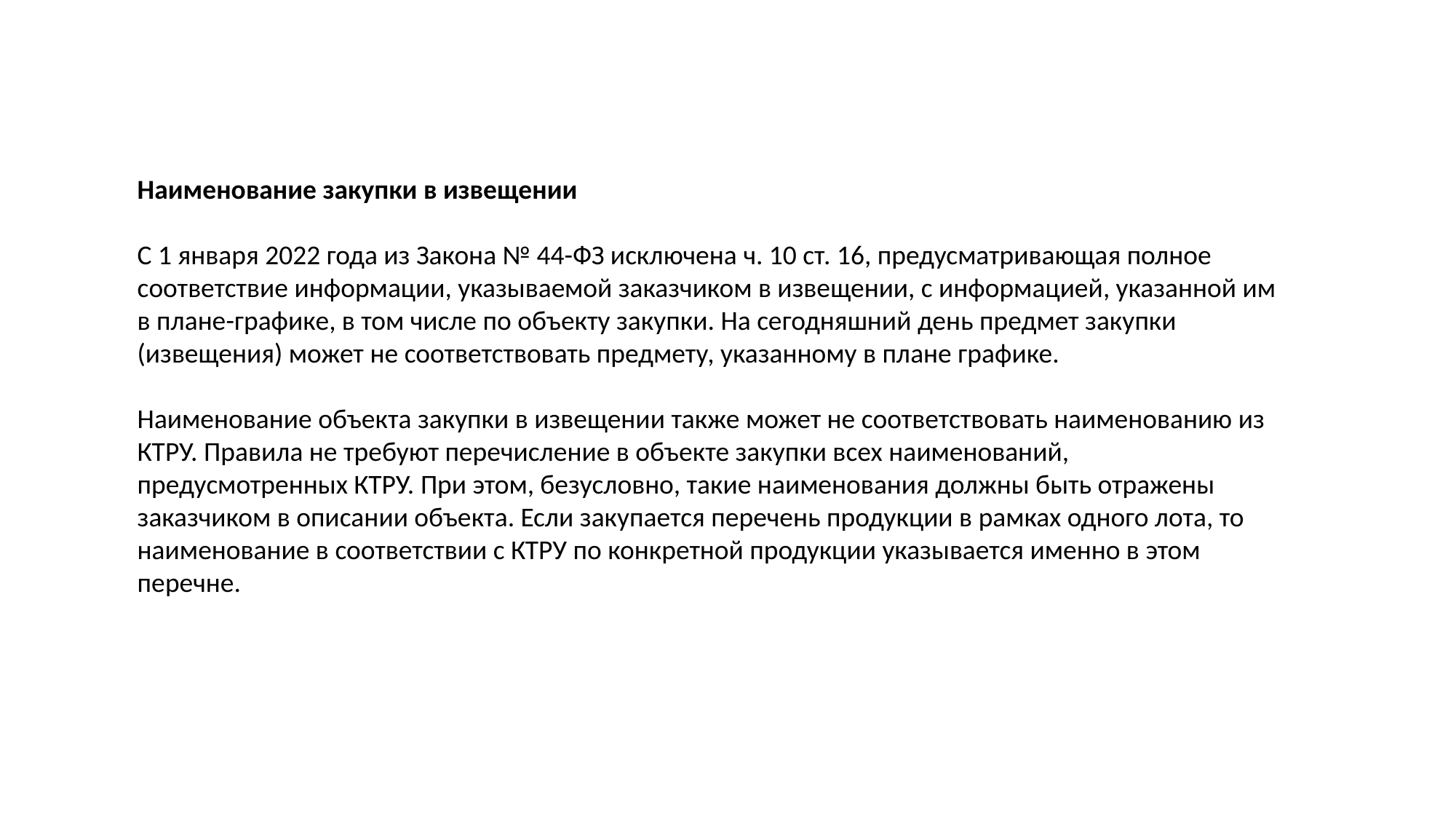

Наименование закупки в извещении

С 1 января 2022 года из Закона № 44-ФЗ исключена ч. 10 ст. 16, предусматривающая полное соответствие информации, указываемой заказчиком в извещении, с информацией, указанной им в плане-графике, в том числе по объекту закупки. На сегодняшний день предмет закупки (извещения) может не соответствовать предмету, указанному в плане графике.

Наименование объекта закупки в извещении также может не соответствовать наименованию из КТРУ. Правила не требуют перечисление в объекте закупки всех наименований, предусмотренных КТРУ. При этом, безусловно, такие наименования должны быть отражены заказчиком в описании объекта. Если закупается перечень продукции в рамках одного лота, то наименование в соответствии с КТРУ по конкретной продукции указывается именно в этом перечне.